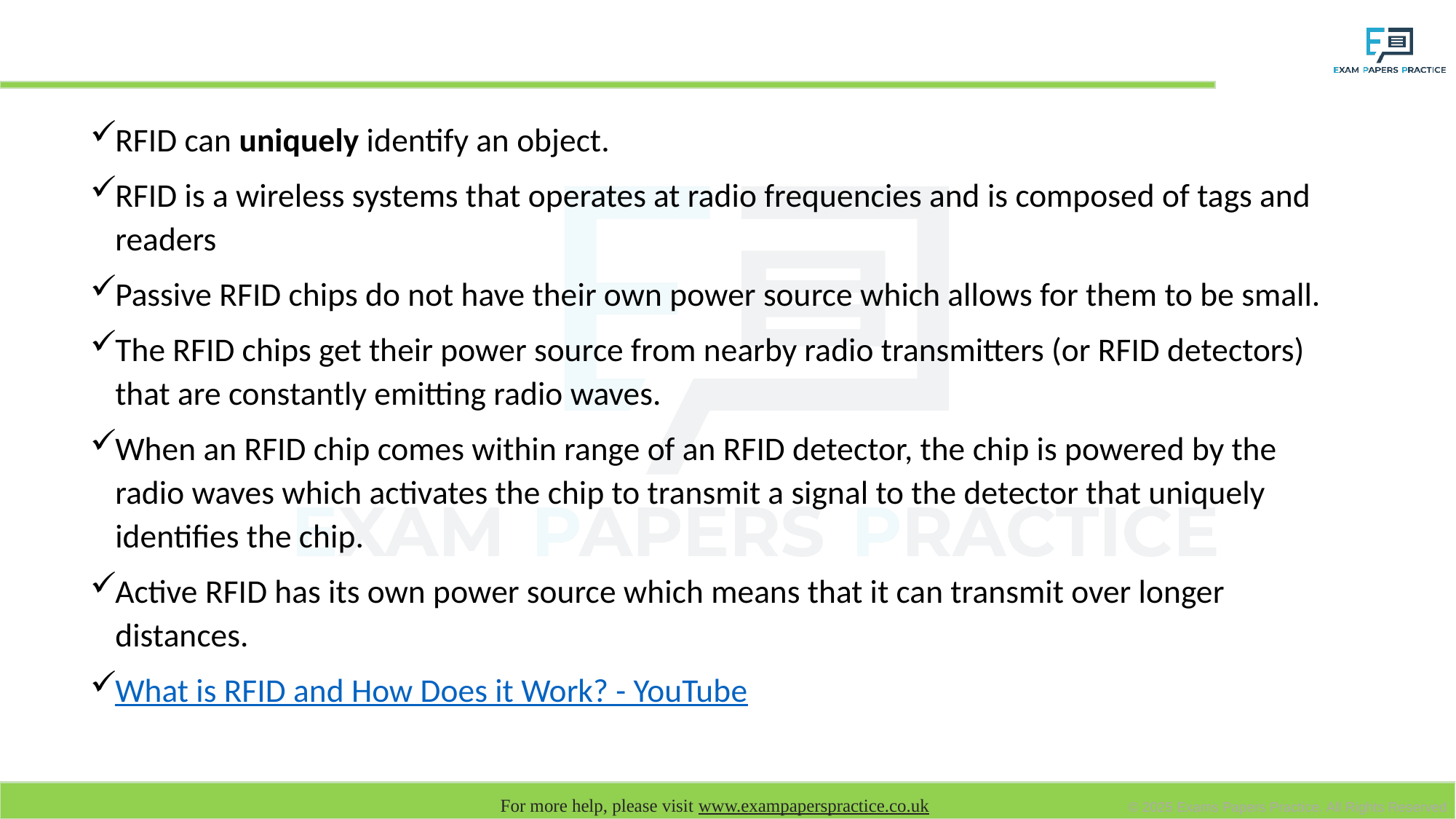

# RFID (Radio Frequency Identification)
RFID can uniquely identify an object.
RFID is a wireless systems that operates at radio frequencies and is composed of tags and readers
Passive RFID chips do not have their own power source which allows for them to be small.
The RFID chips get their power source from nearby radio transmitters (or RFID detectors) that are constantly emitting radio waves.
When an RFID chip comes within range of an RFID detector, the chip is powered by the radio waves which activates the chip to transmit a signal to the detector that uniquely identifies the chip.
Active RFID has its own power source which means that it can transmit over longer distances.
What is RFID and How Does it Work? - YouTube